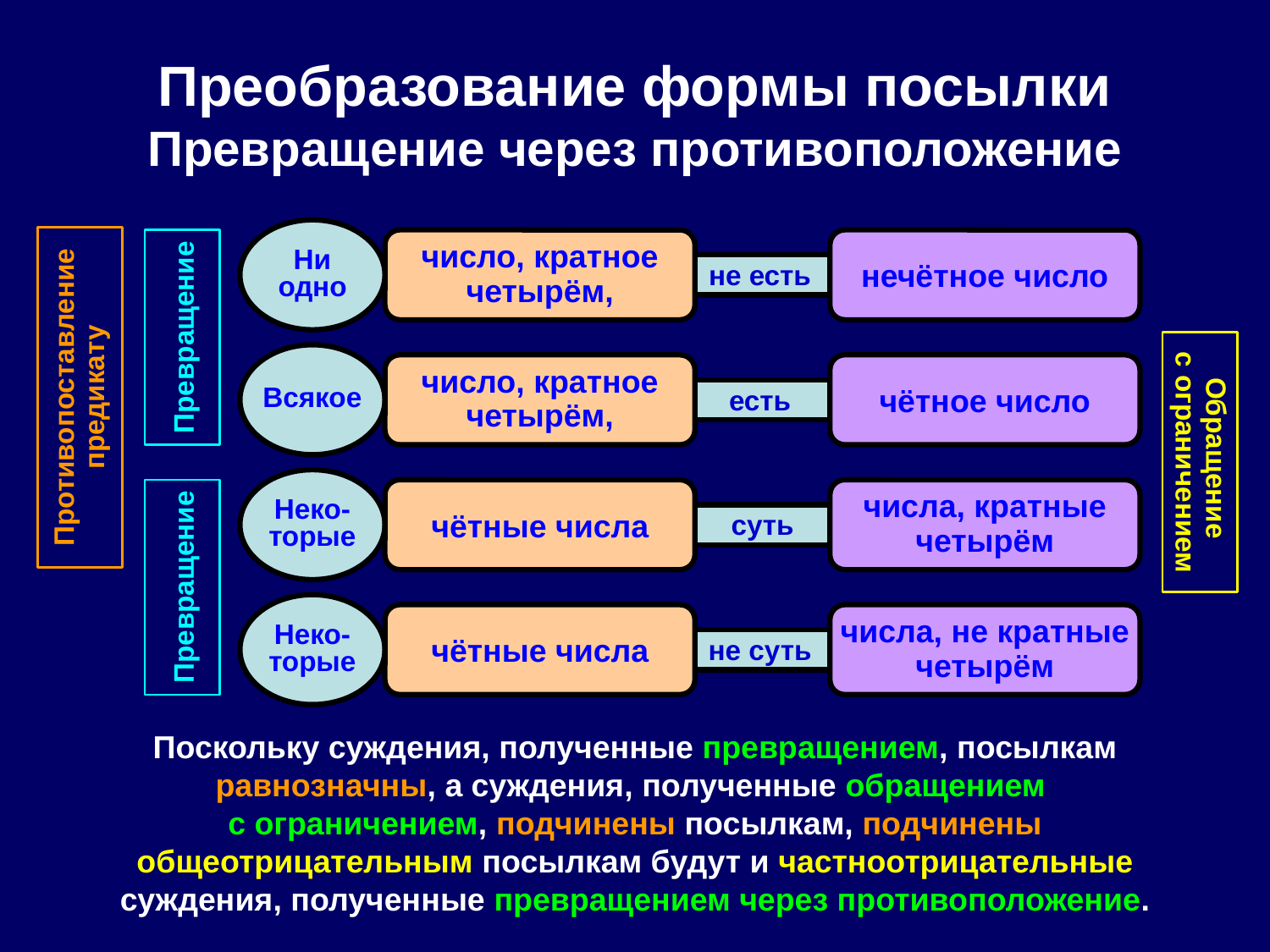

Преобразование формы посылки
Превращение через противоположение
Ни одно
число, кратное четырём,
нечётное число
не есть
Превращение
Всякое
Противопоставление предикату
число, кратное четырём,
чётное число
есть
Обращение
с ограничением
Неко-
торые

чётные числа
числа, кратные четырём
суть
Превращение
Неко-
торые
чётные числа
числа, не кратные четырём
не суть
Поскольку суждения, полученные превращением, посылкам равнозначны, а суждения, полученные обращением
с ограничением, подчинены посылкам, подчинены общеотрицательным посылкам будут и частноотрицательные суждения, полученные превращением через противоположение.